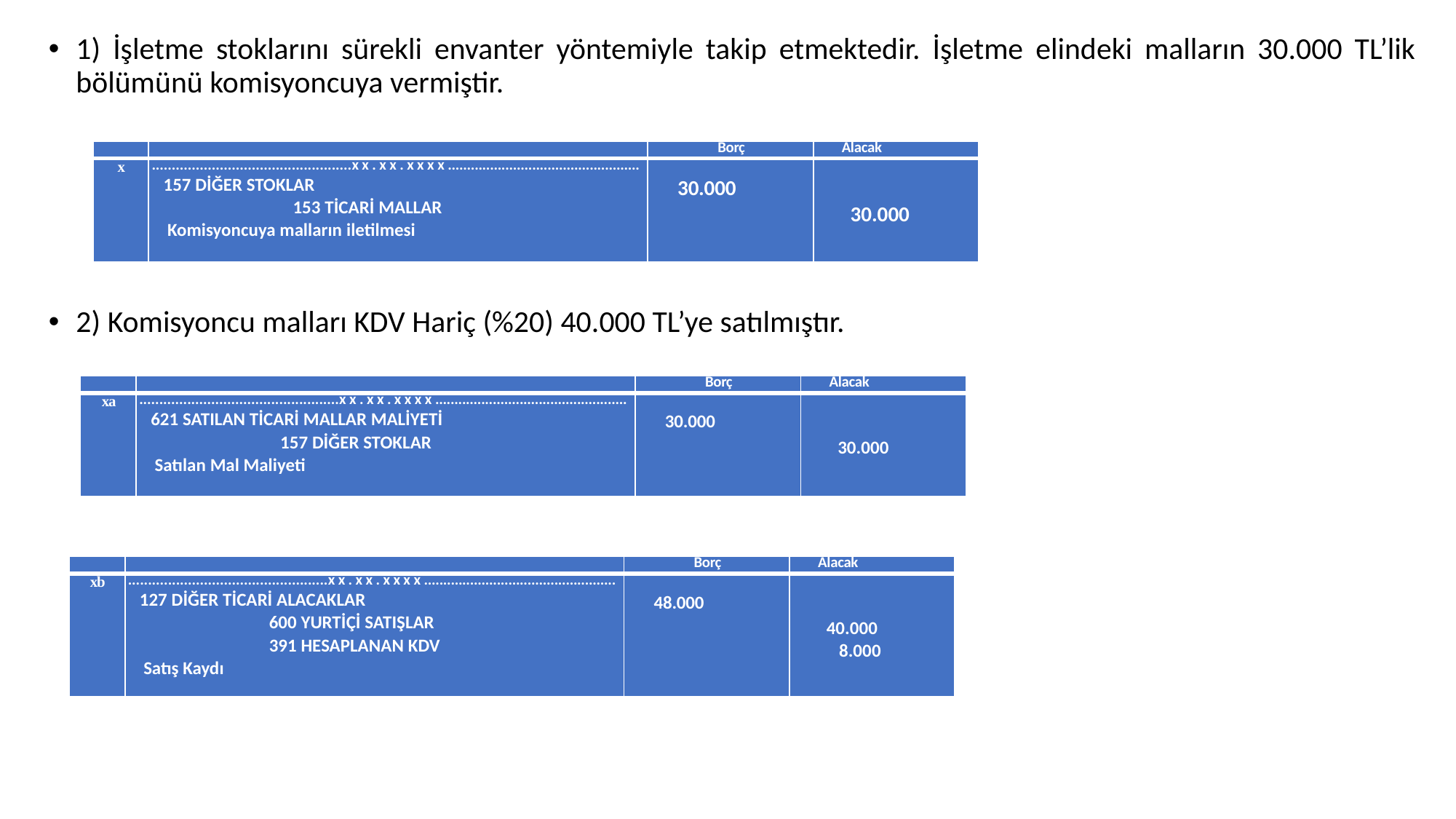

1) İşletme stoklarını sürekli envanter yöntemiyle takip etmektedir. İşletme elindeki malların 30.000 TL’lik bölümünü komisyoncuya vermiştir.

2) Komisyoncu malları KDV Hariç (%20) 40.000 TL’ye satılmıştır.
|  |  | Borç | Alacak |
| --- | --- | --- | --- |
| x | ..................................................xx.xx.xxxx.................................................. 157 DİĞER STOKLAR 153 TİCARİ MALLAR Komisyoncuya malların iletilmesi | 30.000 | 30.000 |
|  |  | Borç | Alacak |
| --- | --- | --- | --- |
| xa | ..................................................xx.xx.xxxx.................................................. 621 SATILAN TİCARİ MALLAR MALİYETİ 157 DİĞER STOKLAR Satılan Mal Maliyeti | 30.000 | 30.000 |
|  |  | Borç | Alacak |
| --- | --- | --- | --- |
| xb | ..................................................xx.xx.xxxx.................................................. 127 DİĞER TİCARİ ALACAKLAR 600 YURTİÇİ SATIŞLAR 391 HESAPLANAN KDV Satış Kaydı | 48.000 | 40.000 8.000 |